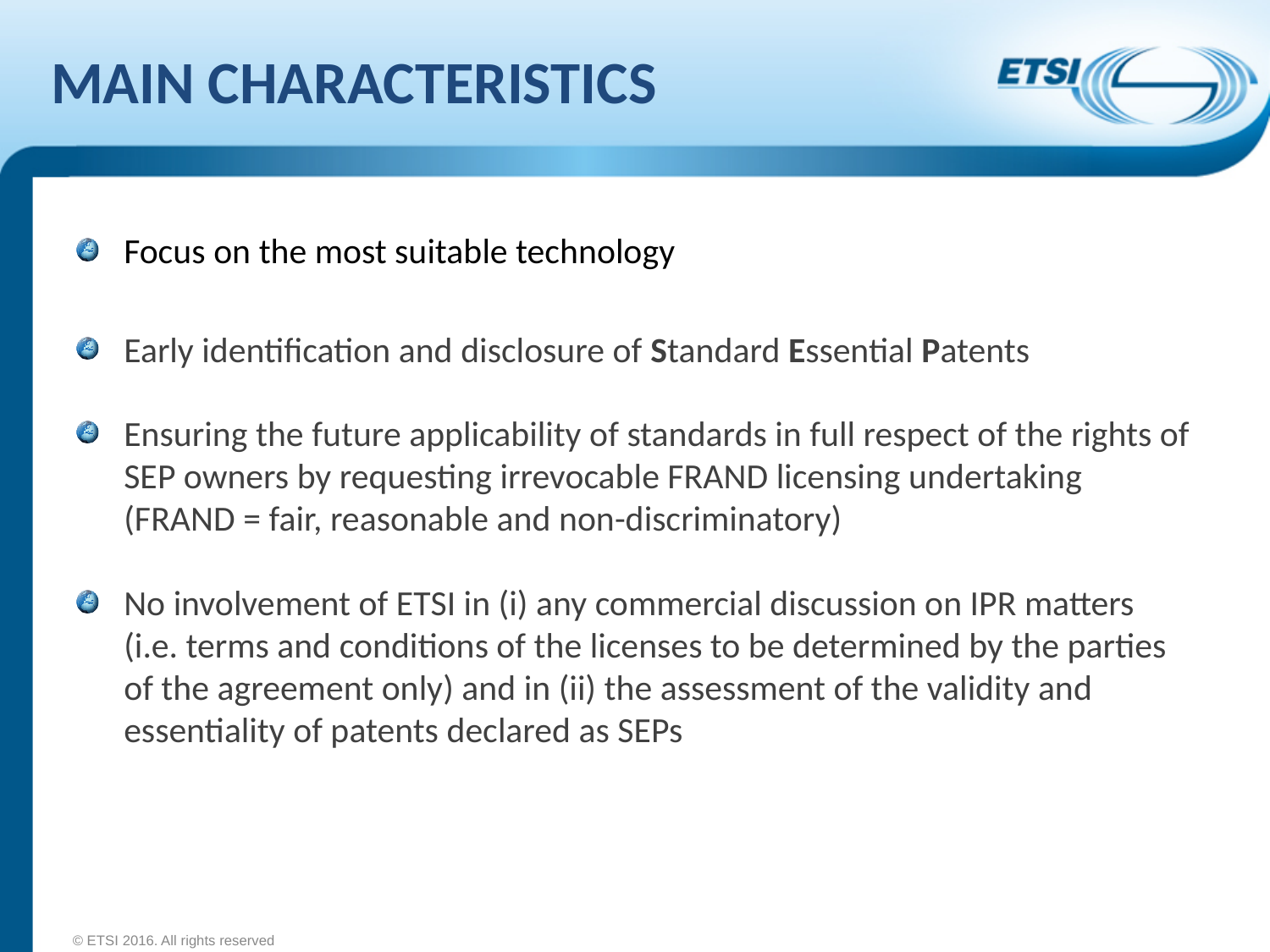

# MAIN CHARACTERISTICS
Focus on the most suitable technology

Early identification and disclosure of Standard Essential Patents

Ensuring the future applicability of standards in full respect of the rights of SEP owners by requesting irrevocable FRAND licensing undertaking (FRAND = fair, reasonable and non-discriminatory)

No involvement of ETSI in (i) any commercial discussion on IPR matters (i.e. terms and conditions of the licenses to be determined by the parties of the agreement only) and in (ii) the assessment of the validity and essentiality of patents declared as SEPs
© ETSI 2016. All rights reserved